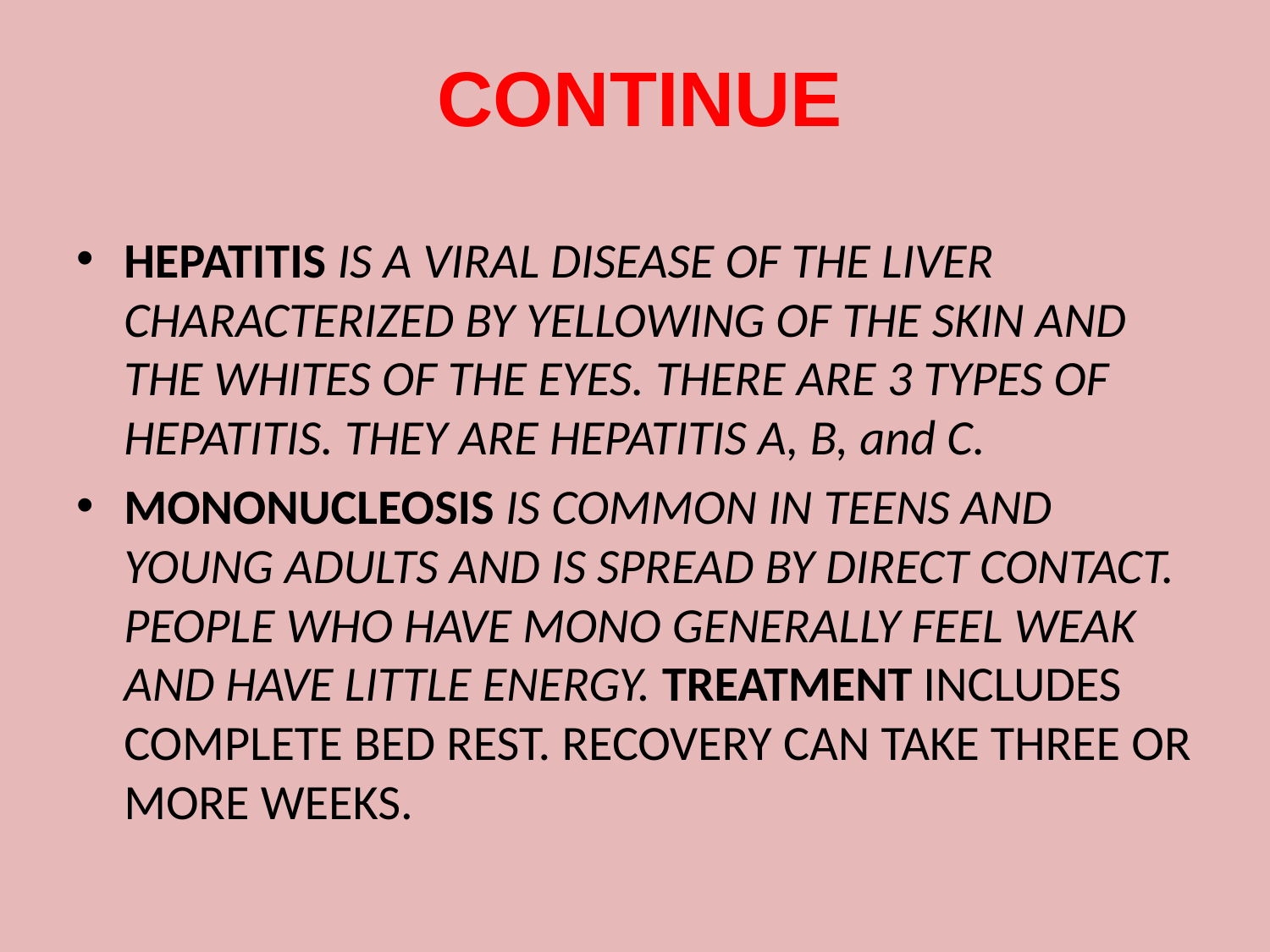

# CONTINUE
HEPATITIS IS A VIRAL DISEASE OF THE LIVER CHARACTERIZED BY YELLOWING OF THE SKIN AND THE WHITES OF THE EYES. THERE ARE 3 TYPES OF HEPATITIS. THEY ARE HEPATITIS A, B, and C.
MONONUCLEOSIS IS COMMON IN TEENS AND YOUNG ADULTS AND IS SPREAD BY DIRECT CONTACT. PEOPLE WHO HAVE MONO GENERALLY FEEL WEAK AND HAVE LITTLE ENERGY. TREATMENT INCLUDES COMPLETE BED REST. RECOVERY CAN TAKE THREE OR MORE WEEKS.